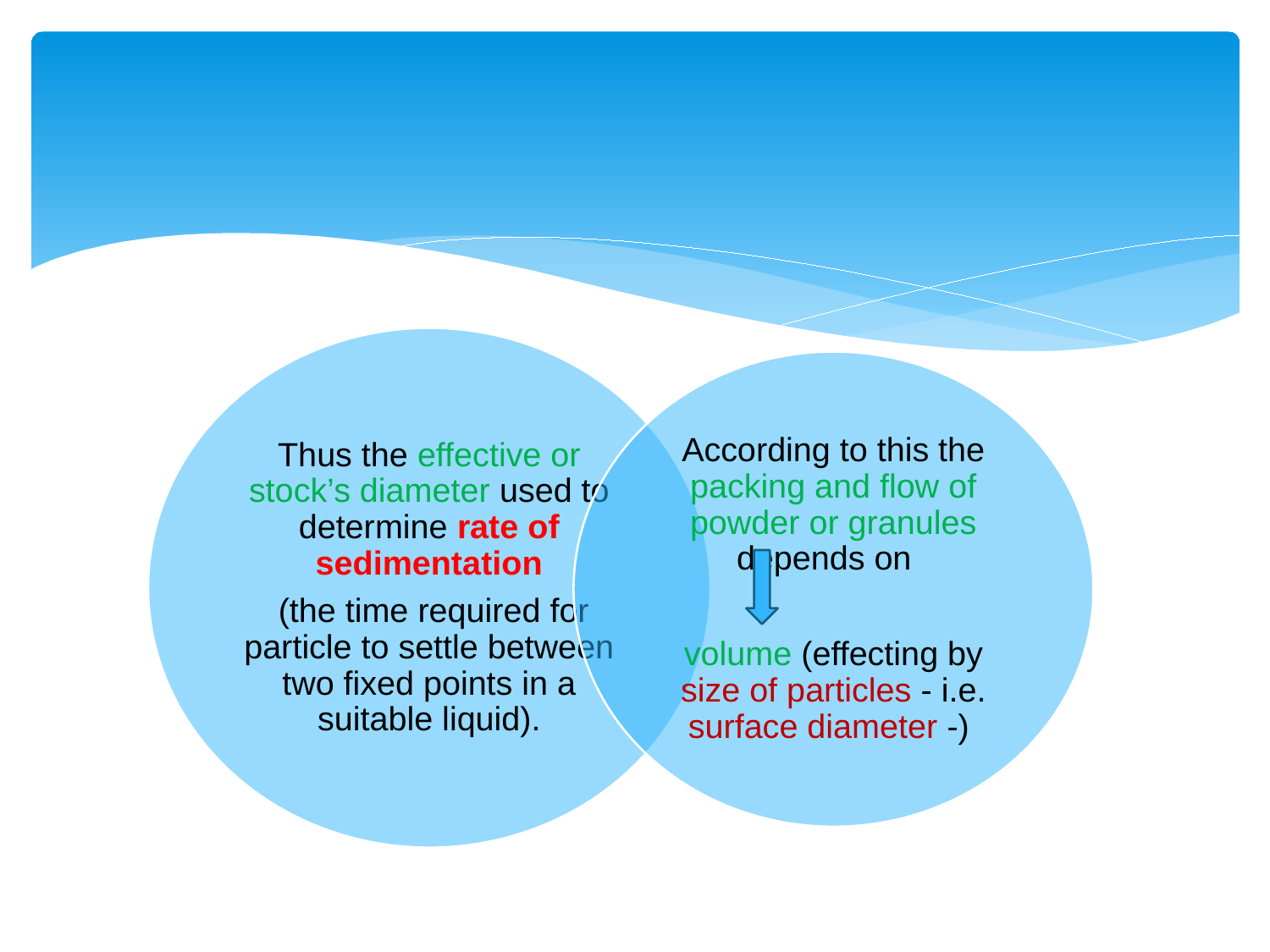

Thus the effective or stock’s diameter used to determine rate of sedimentation
 (the time required for particle to settle between two fixed points in a suitable liquid).
According to this the packing and flow of powder or granules depends on

volume (effecting by size of particles - i.e. surface diameter -)